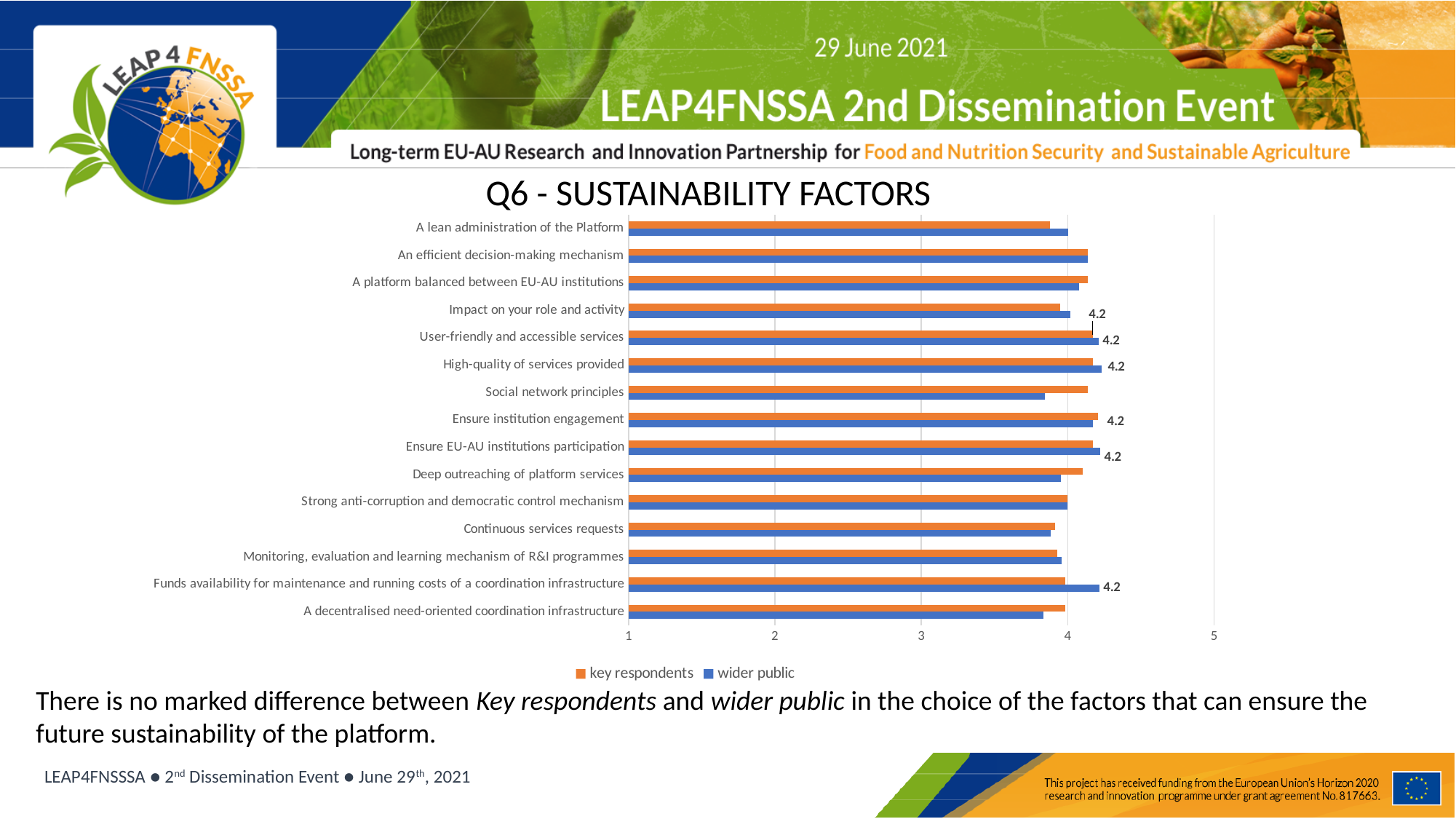

# Q6 - SUSTAINABILITY FACTORS

### Chart

| Category | wider public | key respondents |
|---|---|---|
| A decentralised need-oriented coordination infrastructure | 3.8328611898016995 | 3.9827586206896552 |
| Funds availability for maintenance and running costs of a coordination infrastructure | 4.215297450424929 | 3.9827586206896552 |
| Monitoring, evaluation and learning mechanism of R&I programmes | 3.960339943342776 | 3.9310344827586206 |
| Continuous services requests | 3.8863636363636362 | 3.913793103448276 |
| Strong anti-corruption and democratic control mechanism | 3.997159090909091 | 4.0 |
| Deep outreaching of platform services | 3.9515669515669516 | 4.103448275862069 |
| Ensure EU-AU institutions participation | 4.221590909090909 | 4.172413793103448 |
| Ensure institution engagement | 4.173295454545454 | 4.206896551724138 |
| Social network principles | 3.84375 | 4.137931034482759 |
| High-quality of services provided | 4.233618233618234 | 4.172413793103448 |
| User-friendly and accessible services | 4.2102272727272725 | 4.172413793103448 |
| Impact on your role and activity | 4.017094017094017 | 3.9482758620689653 |
| A platform balanced between EU-AU institutions | 4.079545454545454 | 4.137931034482759 |
| An efficient decision-making mechanism | 4.139204545454546 | 4.137931034482759 |
| A lean administration of the Platform | 4.002840909090909 | 3.8793103448275863 |
There is no marked difference between Key respondents and wider public in the choice of the factors that can ensure the future sustainability of the platform.